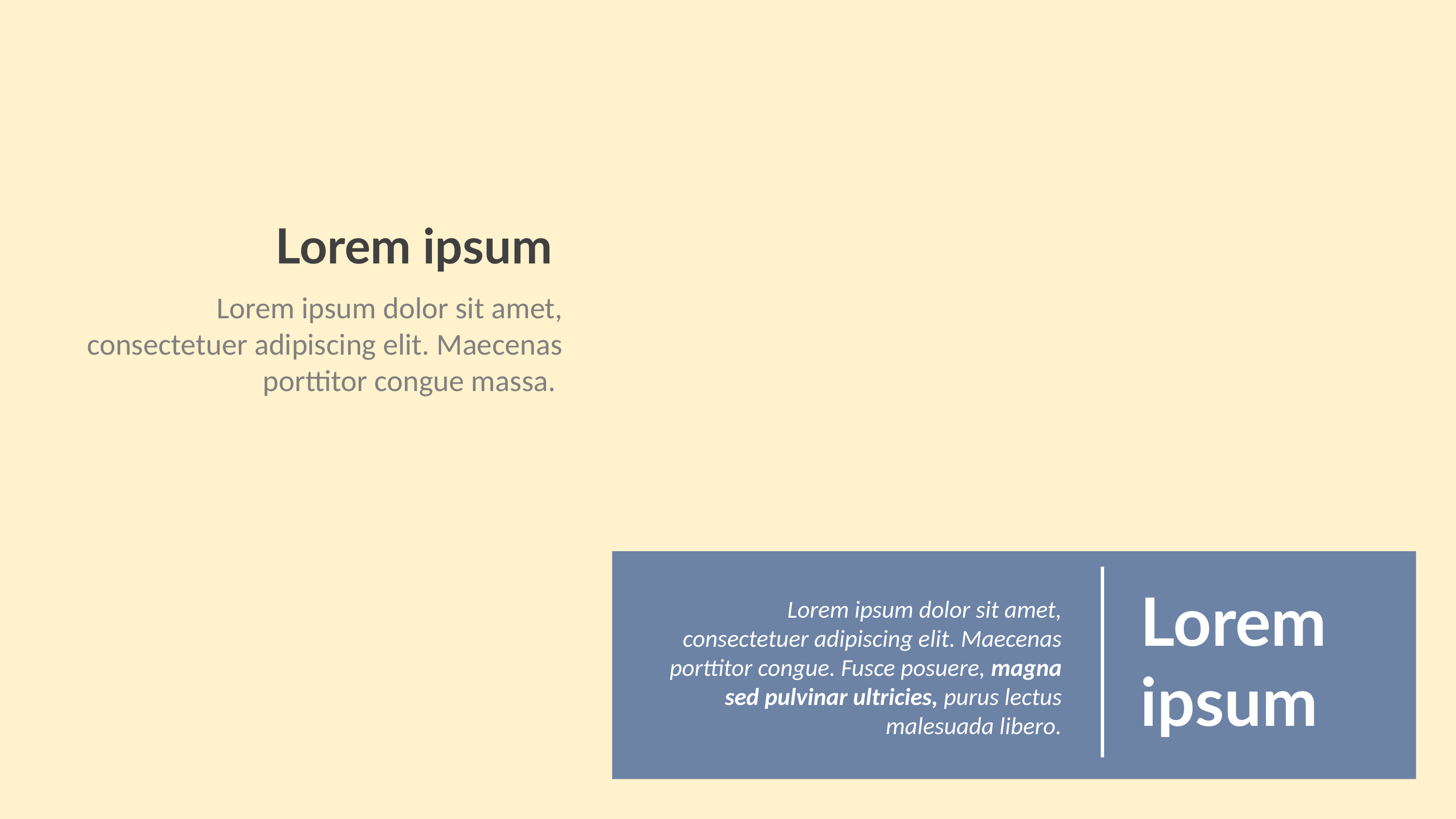

Lorem ipsum
Lorem ipsum dolor sit amet, consectetuer adipiscing elit. Maecenas porttitor congue massa.

Lorem
ipsum
Lorem ipsum dolor sit amet, consectetuer adipiscing elit. Maecenas porttitor congue. Fusce posuere, magna sed pulvinar ultricies, purus lectus malesuada libero.